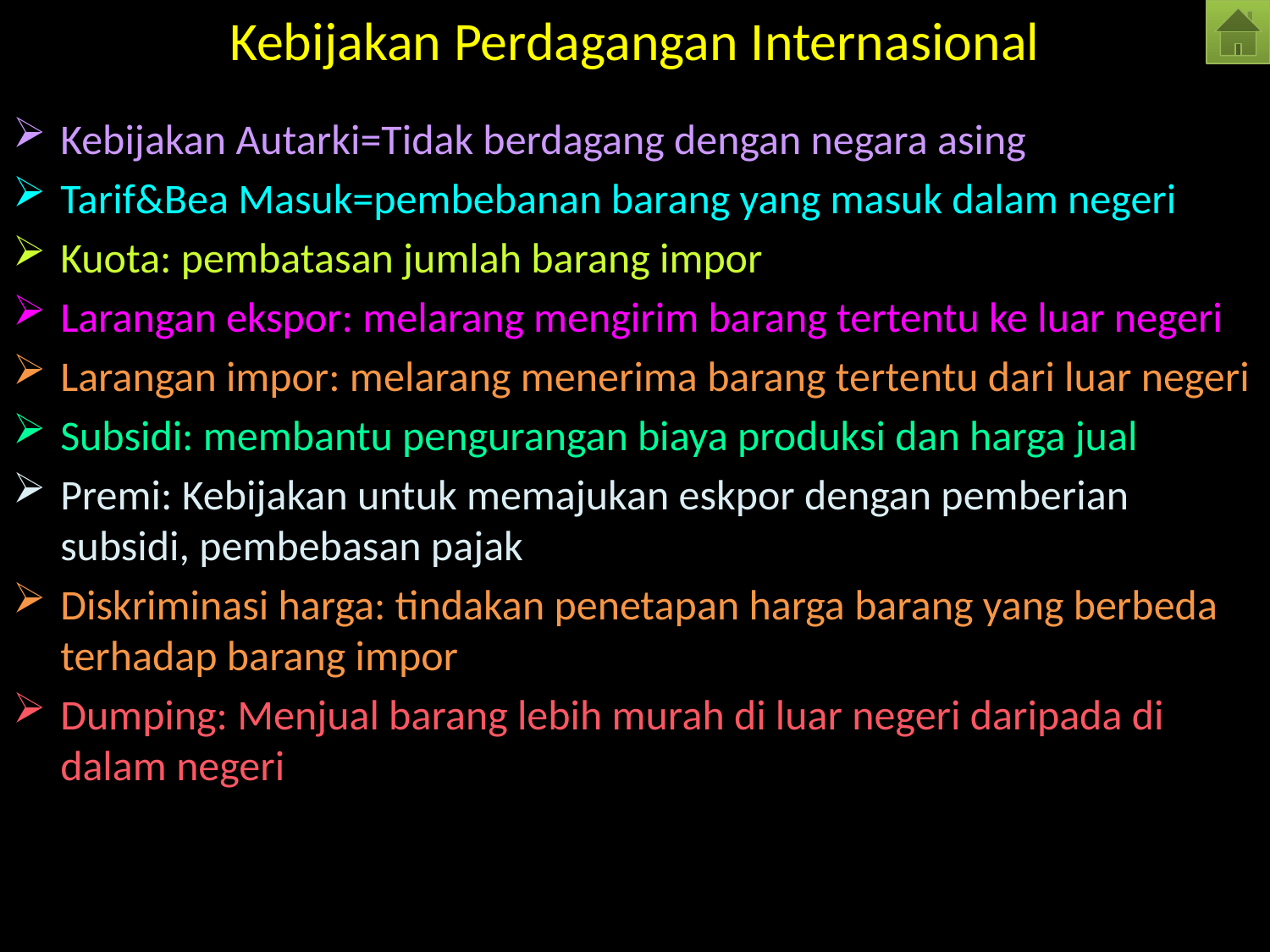

# Kebijakan Perdagangan Internasional

Kebijakan Autarki=Tidak berdagang dengan negara asing
Tarif&Bea Masuk=pembebanan barang yang masuk dalam negeri
Kuota: pembatasan jumlah barang impor
Larangan ekspor: melarang mengirim barang tertentu ke luar negeri
Larangan impor: melarang menerima barang tertentu dari luar negeri
Subsidi: membantu pengurangan biaya produksi dan harga jual
Premi: Kebijakan untuk memajukan eskpor dengan pemberian subsidi, pembebasan pajak
Diskriminasi harga: tindakan penetapan harga barang yang berbeda terhadap barang impor
Dumping: Menjual barang lebih murah di luar negeri daripada di dalam negeri